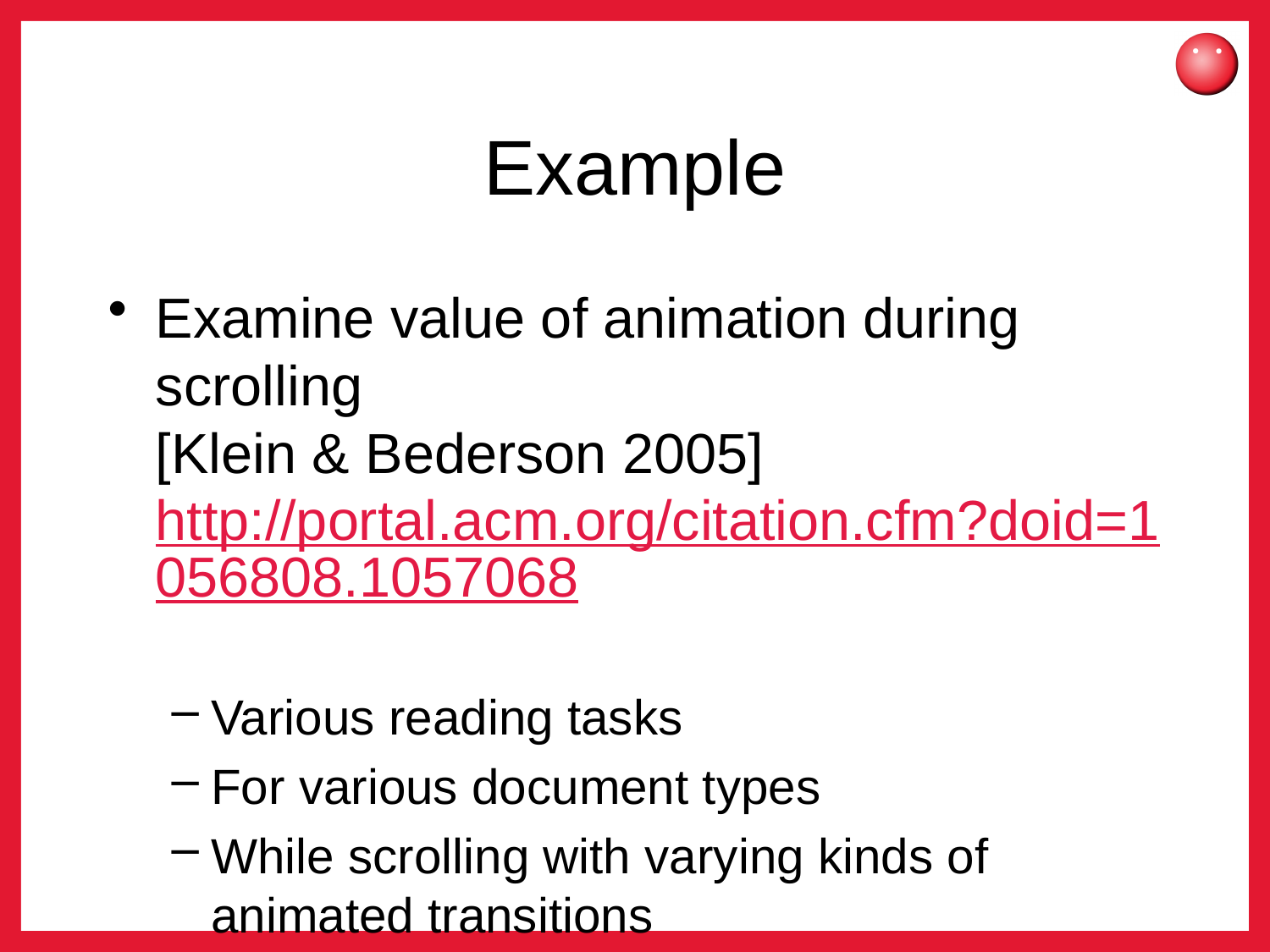

# Example
Examine value of animation during scrolling
[Klein & Bederson 2005]
http://portal.acm.org/citation.cfm?doid=1056808.1057068
Various reading tasks
For various document types
While scrolling with varying kinds of animated transitions